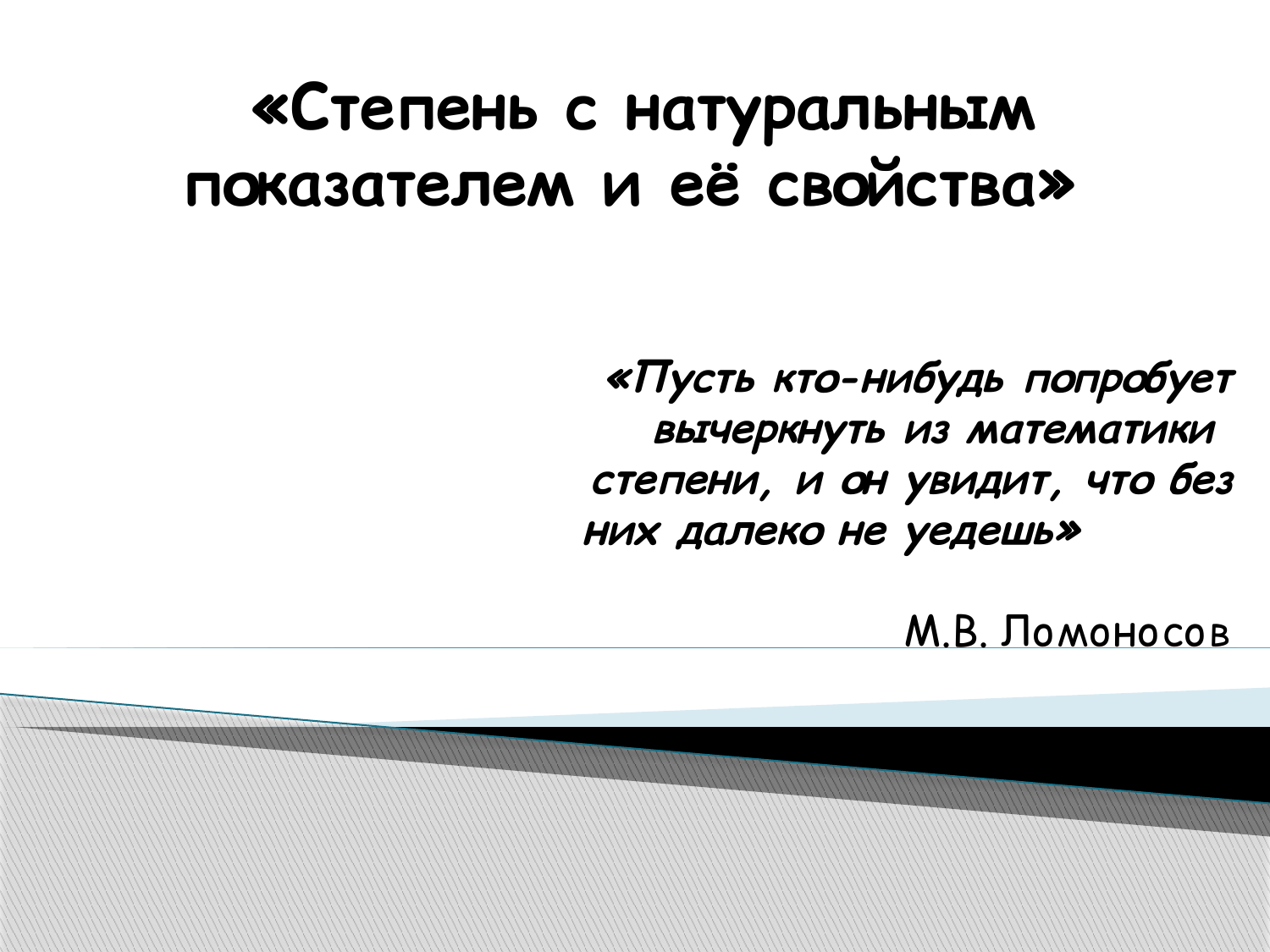

«Степень с натуральным показателем и её свойства»

               «Пусть кто-нибудь попробует
                 вычеркнуть из математики
                степени, и он увидит, что без
                них далеко не уедешь»                                                                                                                          М.В. Ломоносов